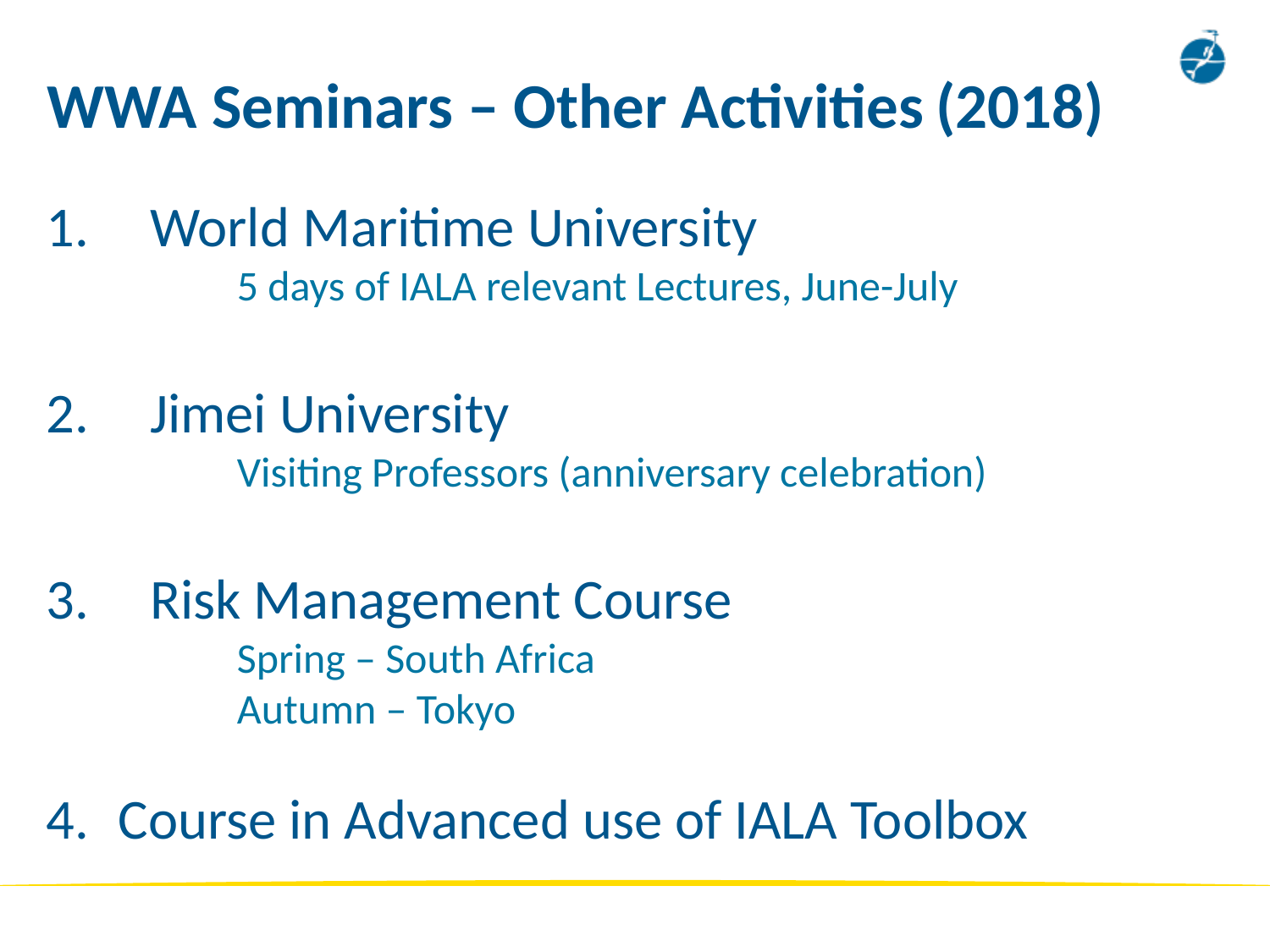

# WWA Seminars – Other Activities	(2018)
World Maritime University
	5 days of IALA relevant Lectures, June-July

Jimei University
	Visiting Professors (anniversary celebration)

Risk Management Course
	Spring – South Africa
	Autumn – Tokyo

Course in Advanced use of IALA Toolbox